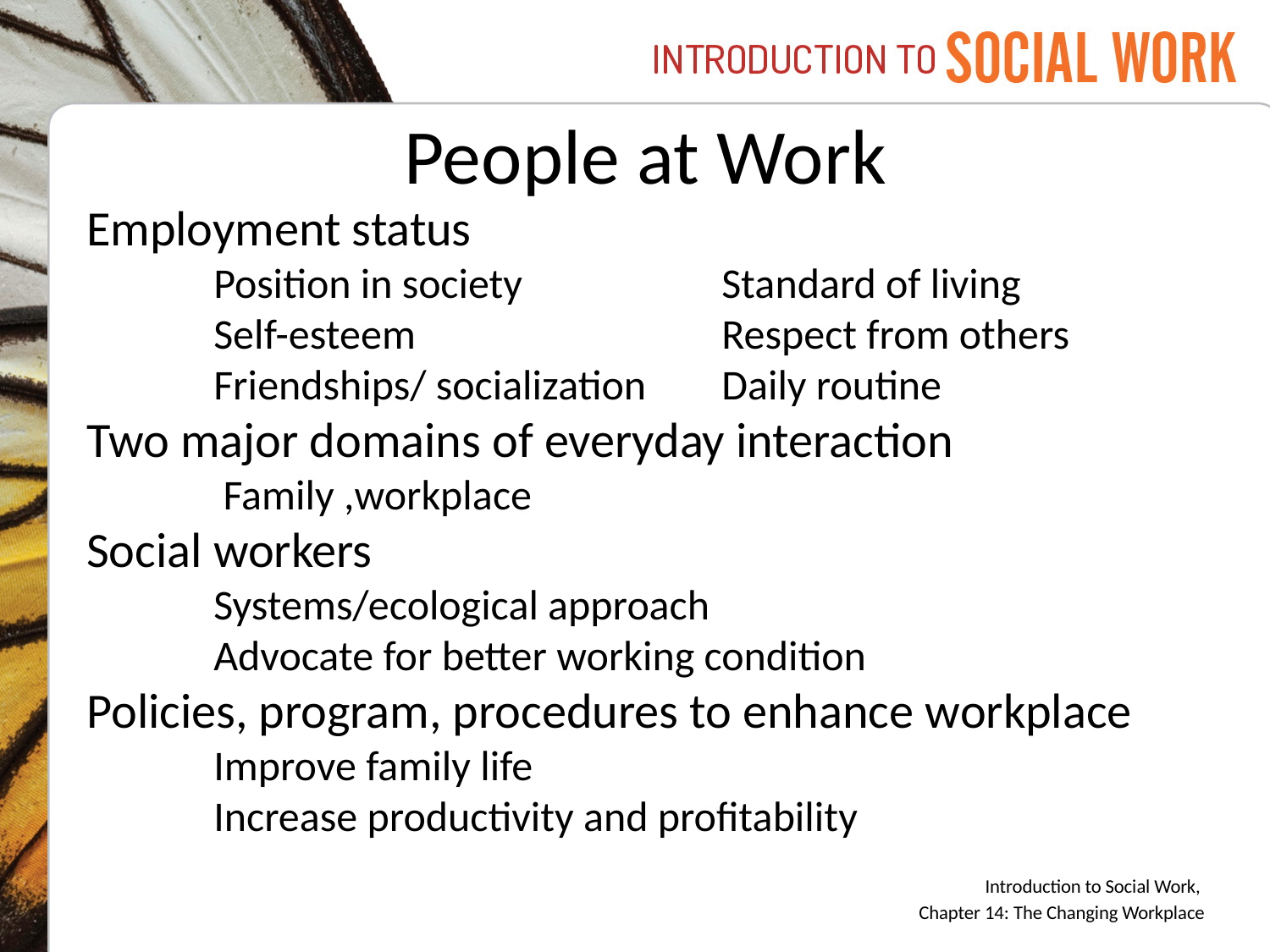

# People at Work
Employment status
	Position in society		Standard of living
	Self-esteem			Respect from others
	Friendships/ socialization	Daily routine
Two major domains of everyday interaction
	 Family ,workplace
Social workers
	Systems/ecological approach
	Advocate for better working condition
Policies, program, procedures to enhance workplace
	Improve family life
	Increase productivity and profitability

Introduction to Social Work,
Chapter 14: The Changing Workplace